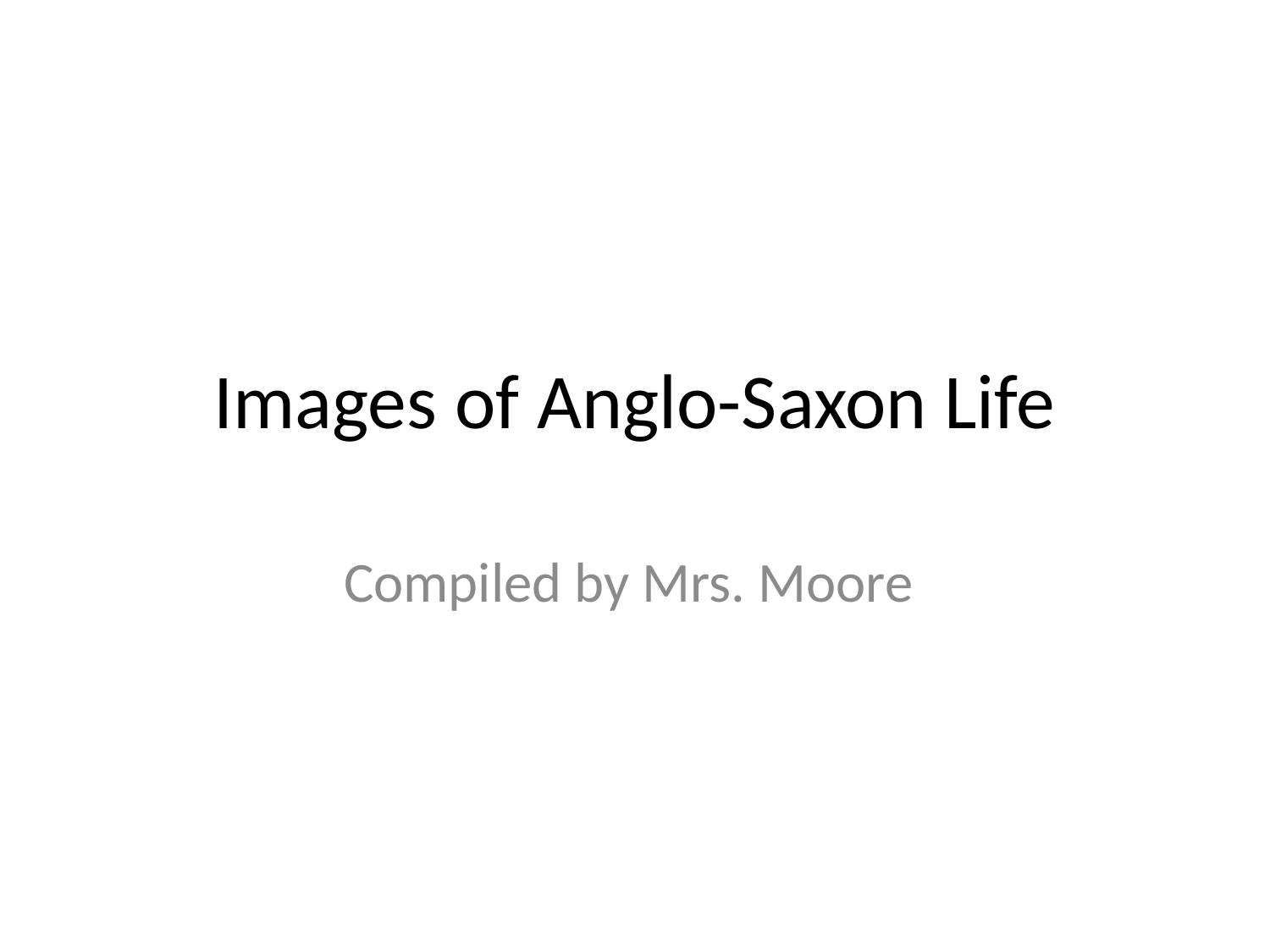

# Images of Anglo-Saxon Life
Compiled by Mrs. Moore